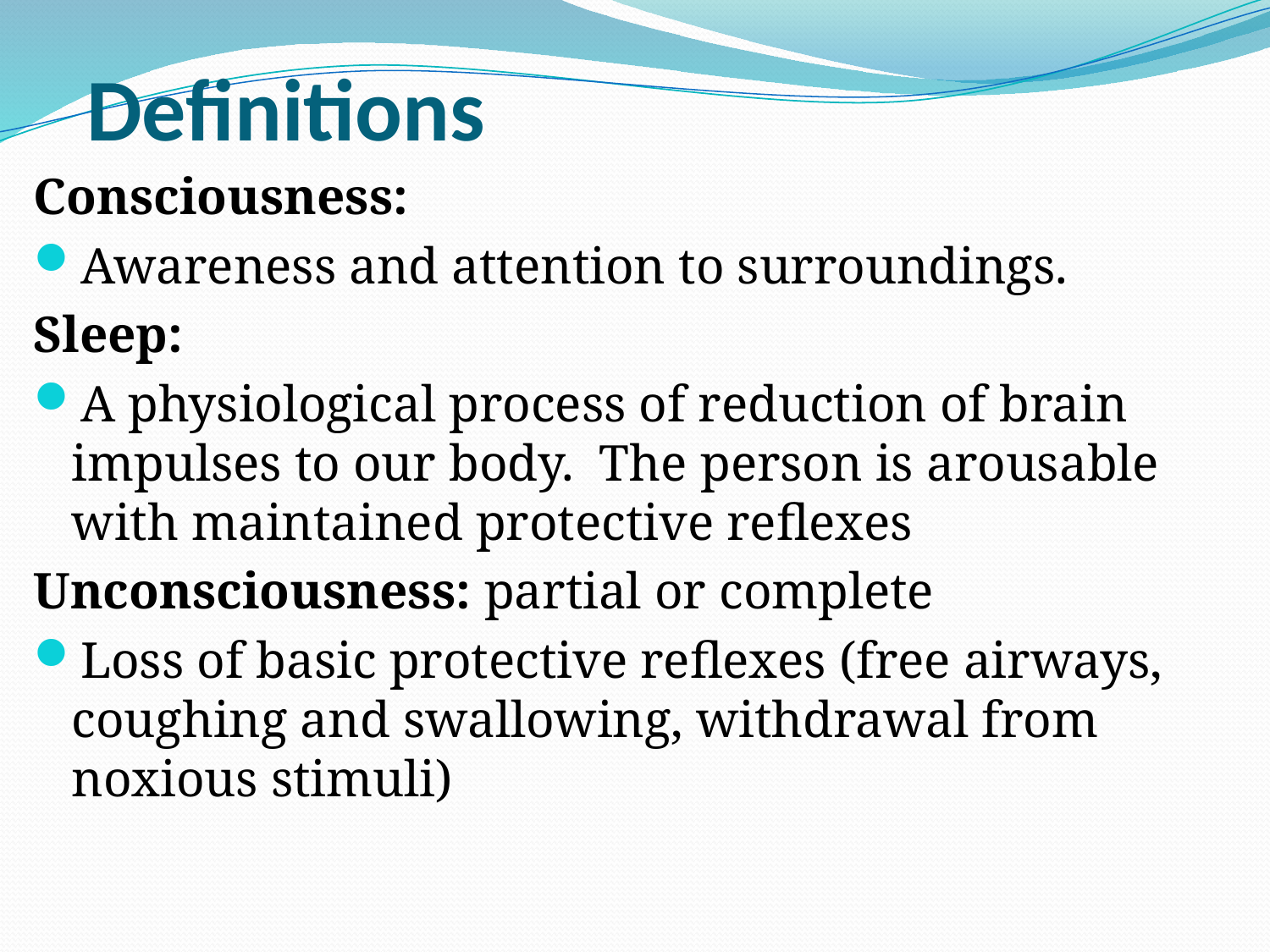

# Definitions
Consciousness:
Awareness and attention to surroundings.
Sleep:
A physiological process of reduction of brain impulses to our body.  The person is arousable with maintained protective reflexes
Unconsciousness: partial or complete
Loss of basic protective reflexes (free airways, coughing and swallowing, withdrawal from noxious stimuli)